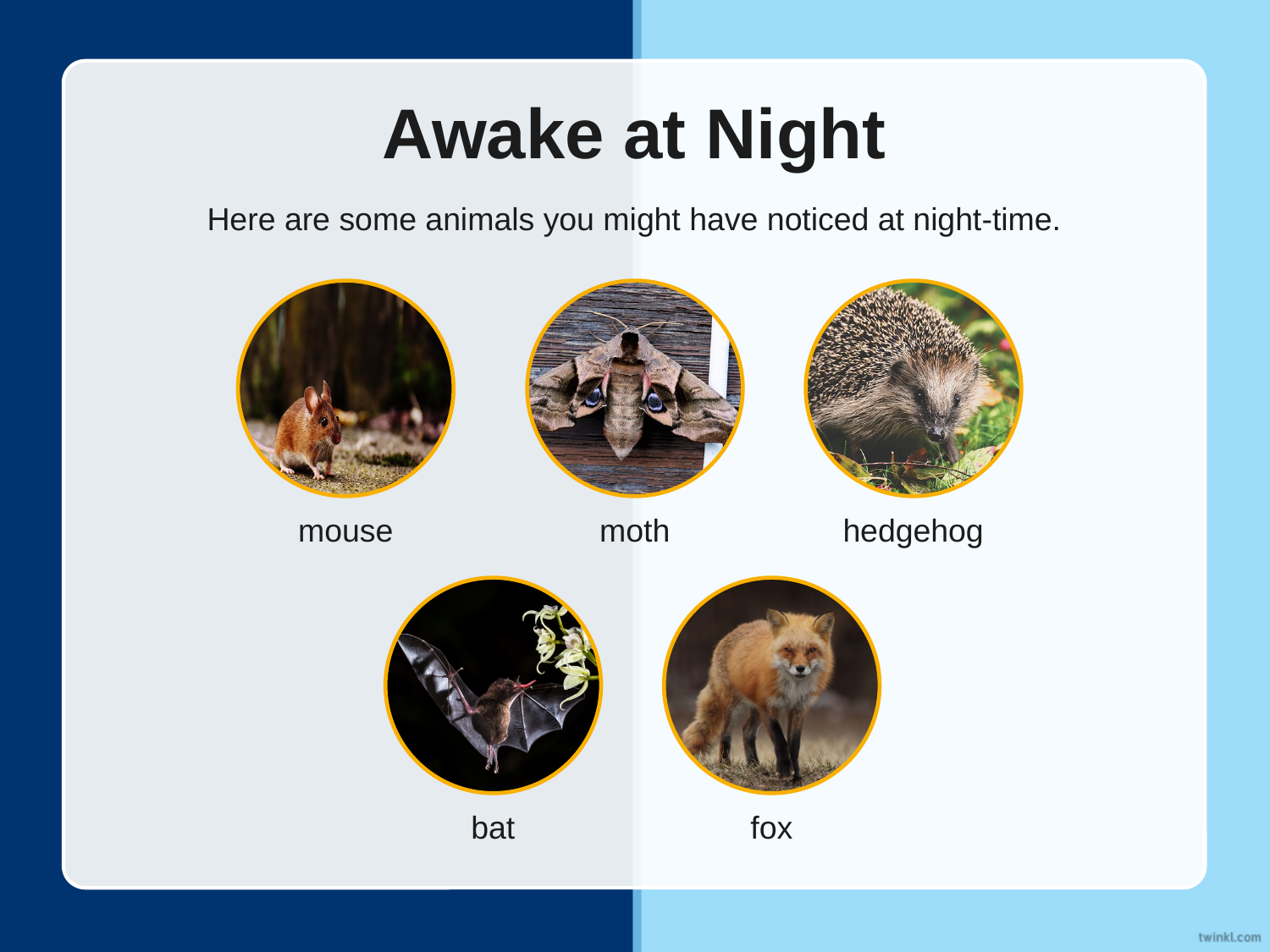

# Awake at Night
Here are some animals you might have noticed at night-time.

mouse

moth

hedgehog

bat

fox